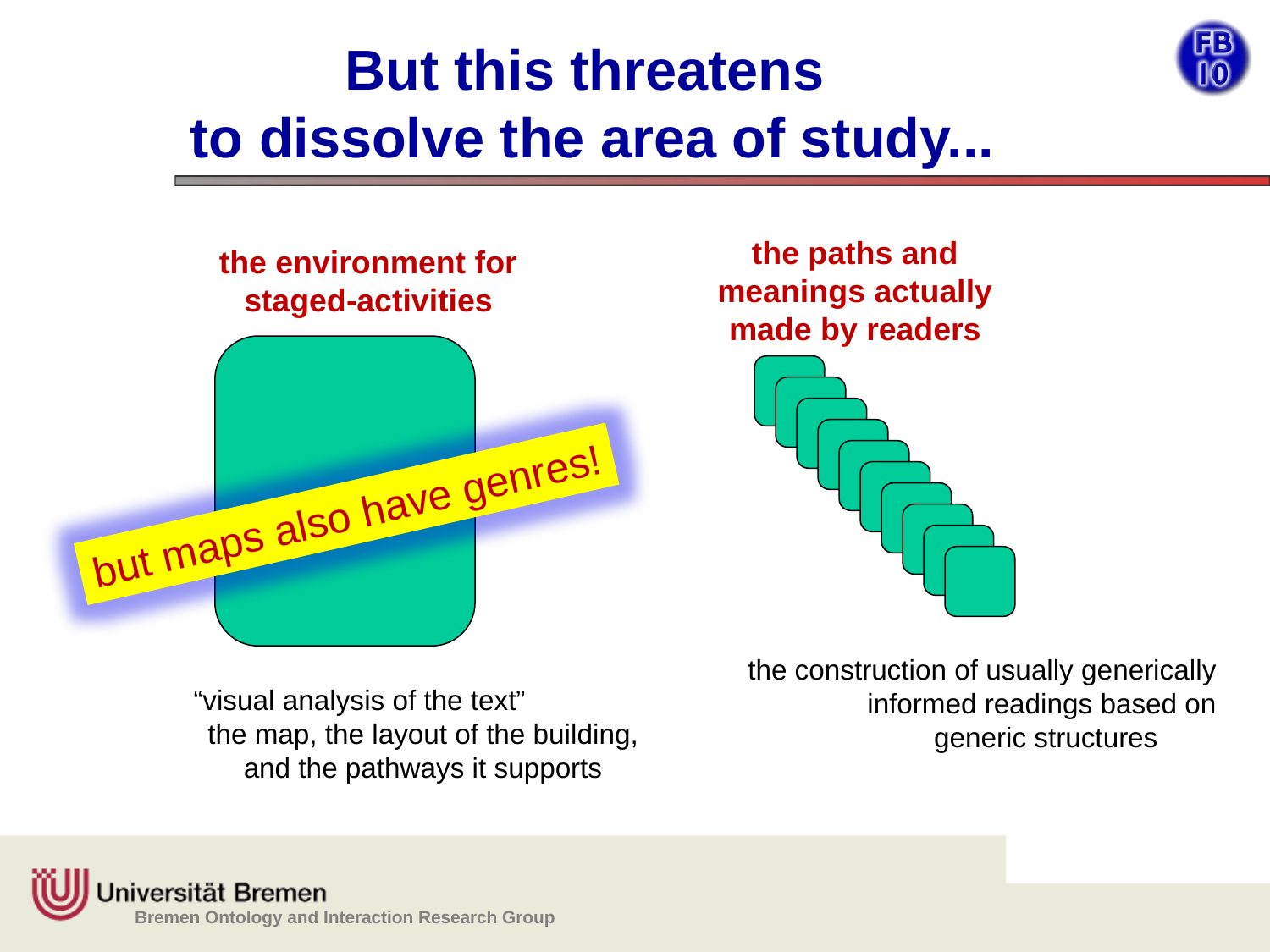

# But this threatens to dissolve the area of study...
the paths and meanings actually made by readers
the environment for
staged-activities

but maps also have genres!

the construction of usually generically
	informed readings based on
	generic structures
“visual analysis of the text”
	the map, the layout of the building,
	and the pathways it supports